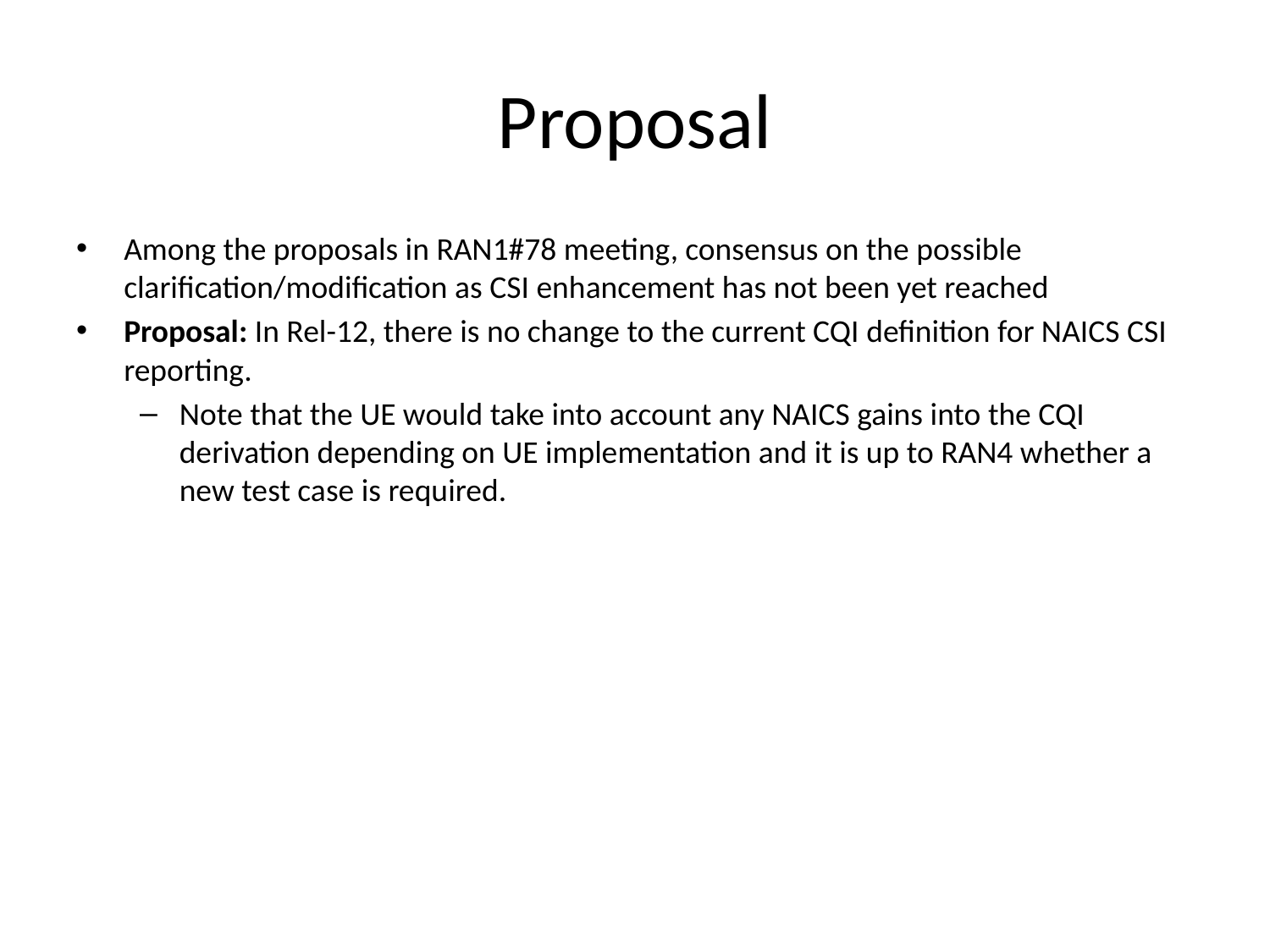

# Proposal
Among the proposals in RAN1#78 meeting, consensus on the possible clarification/modification as CSI enhancement has not been yet reached
Proposal: In Rel-12, there is no change to the current CQI definition for NAICS CSI reporting.
Note that the UE would take into account any NAICS gains into the CQI derivation depending on UE implementation and it is up to RAN4 whether a new test case is required.